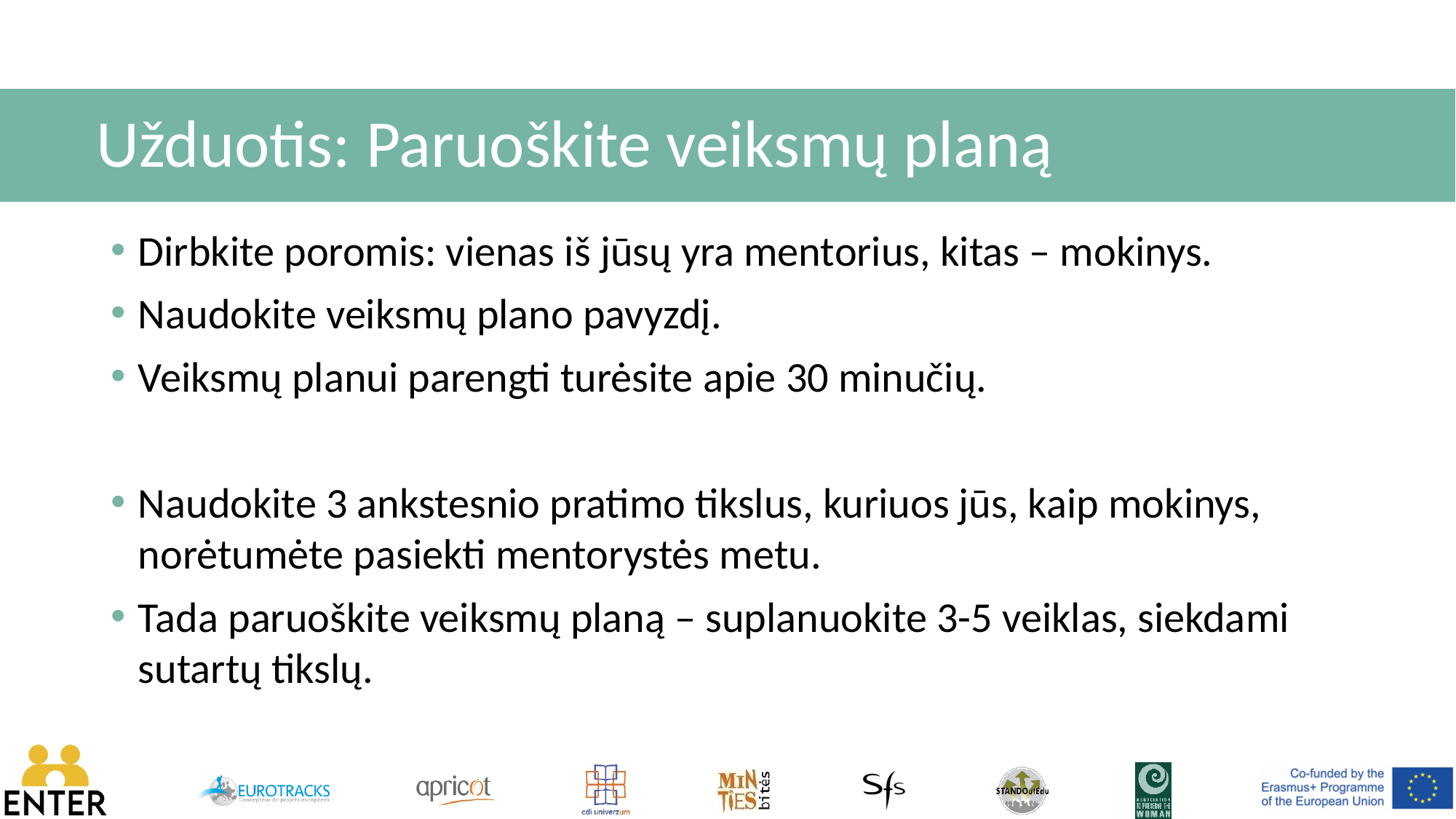

# Užduotis: Paruoškite veiksmų planą
Dirbkite poromis: vienas iš jūsų yra mentorius, kitas – mokinys.
Naudokite veiksmų plano pavyzdį.
Veiksmų planui parengti turėsite apie 30 minučių.

Naudokite 3 ankstesnio pratimo tikslus, kuriuos jūs, kaip mokinys, norėtumėte pasiekti mentorystės metu.
Tada paruoškite veiksmų planą – suplanuokite 3-5 veiklas, siekdami sutartų tikslų.